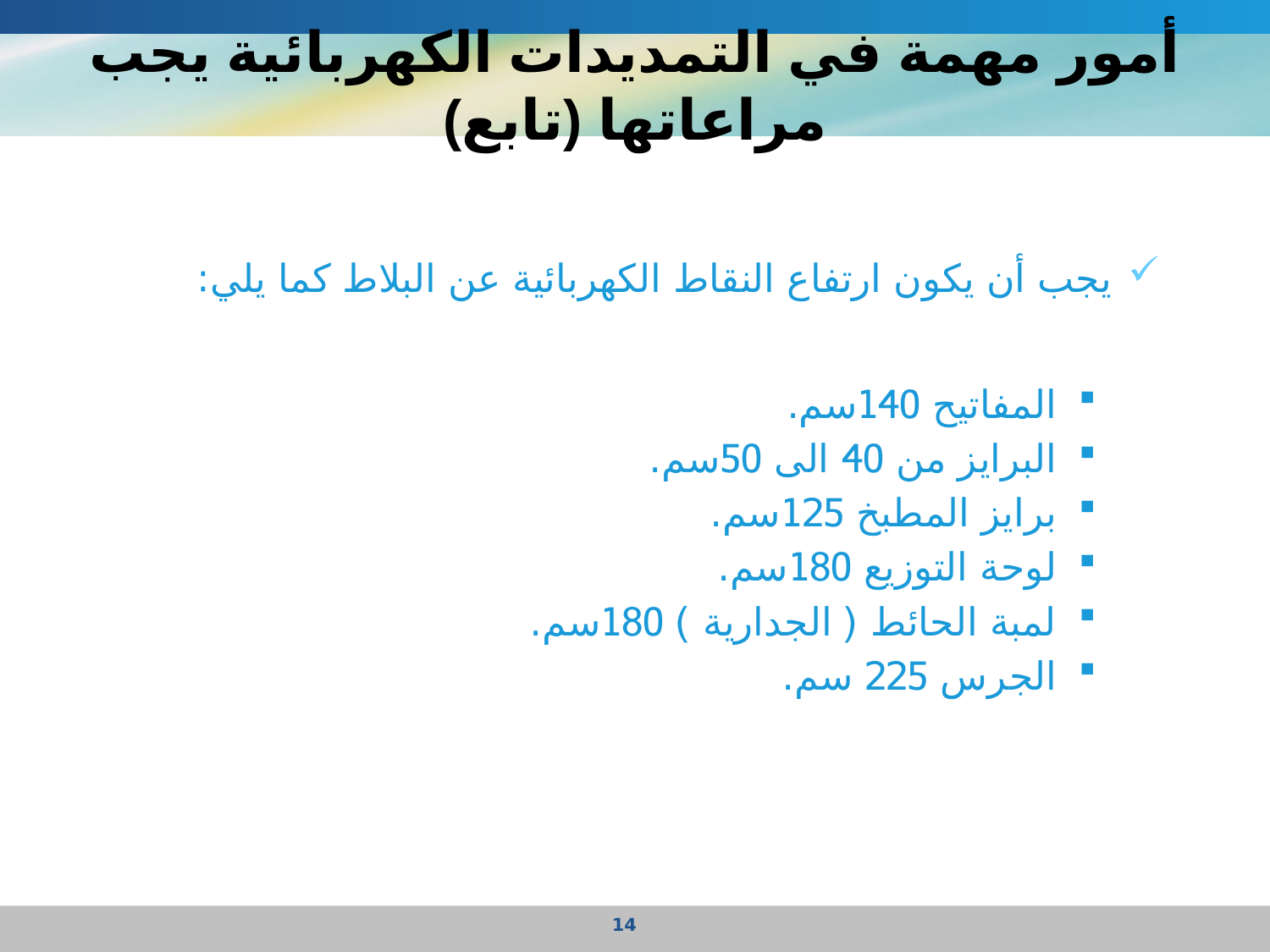

# أمور مهمة في التمديدات الكهربائية يجب مراعاتها (تابع)

يجب أن يكون ارتفاع النقاط الكهربائية عن البلاط كما يلي:

المفاتيح 140سم.
البرايز من 40 الى 50سم.
برايز المطبخ 125سم.
لوحة التوزيع 180سم.
لمبة الحائط ( الجدارية ) 180سم.
الجرس 225 سم.

14